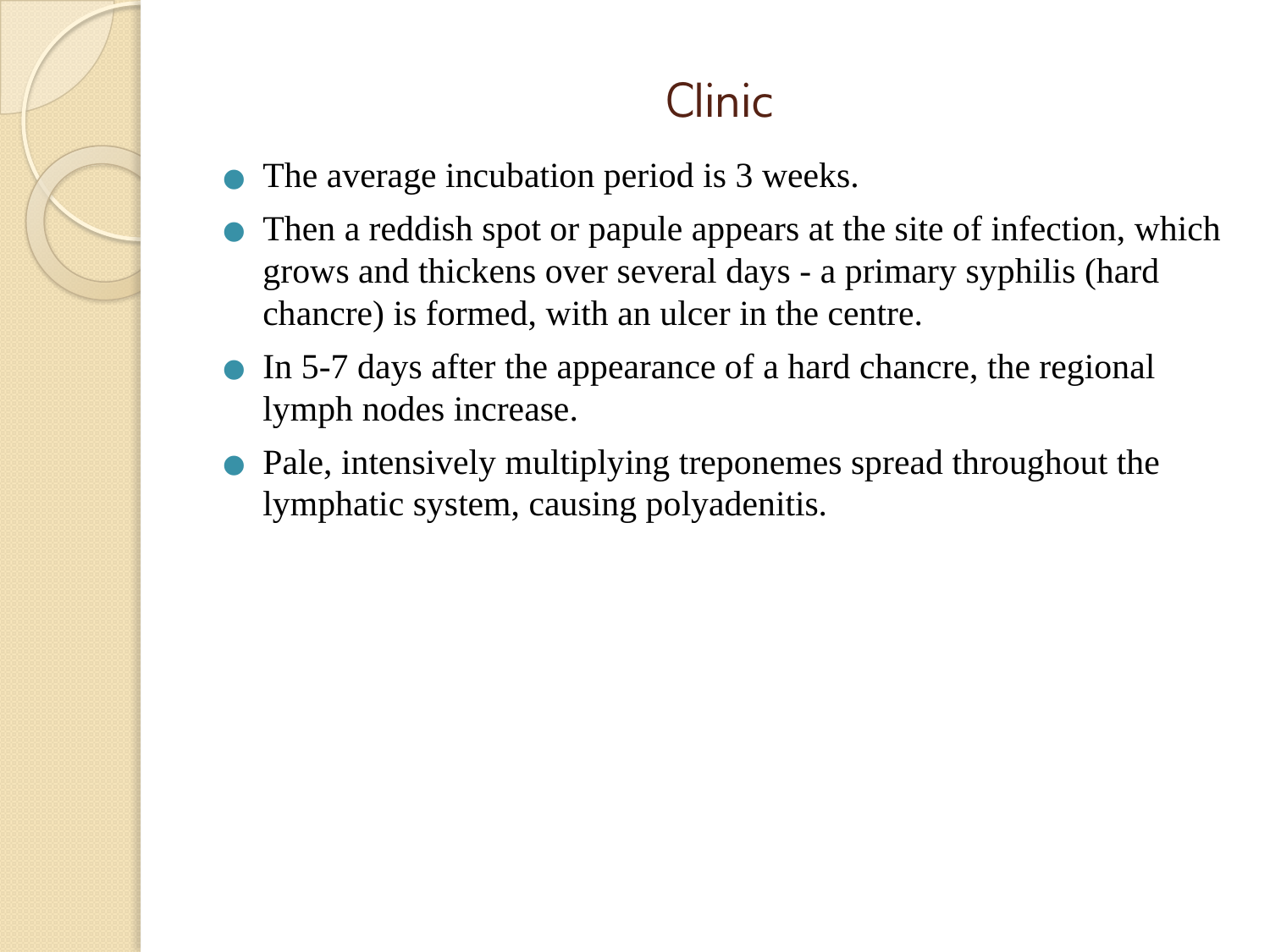

# Clinic
The average incubation period is 3 weeks.
Then a reddish spot or papule appears at the site of infection, which grows and thickens over several days - a primary syphilis (hard chancre) is formed, with an ulcer in the centre.
In 5-7 days after the appearance of a hard chancre, the regional lymph nodes increase.
Pale, intensively multiplying treponemes spread throughout the lymphatic system, causing polyadenitis.